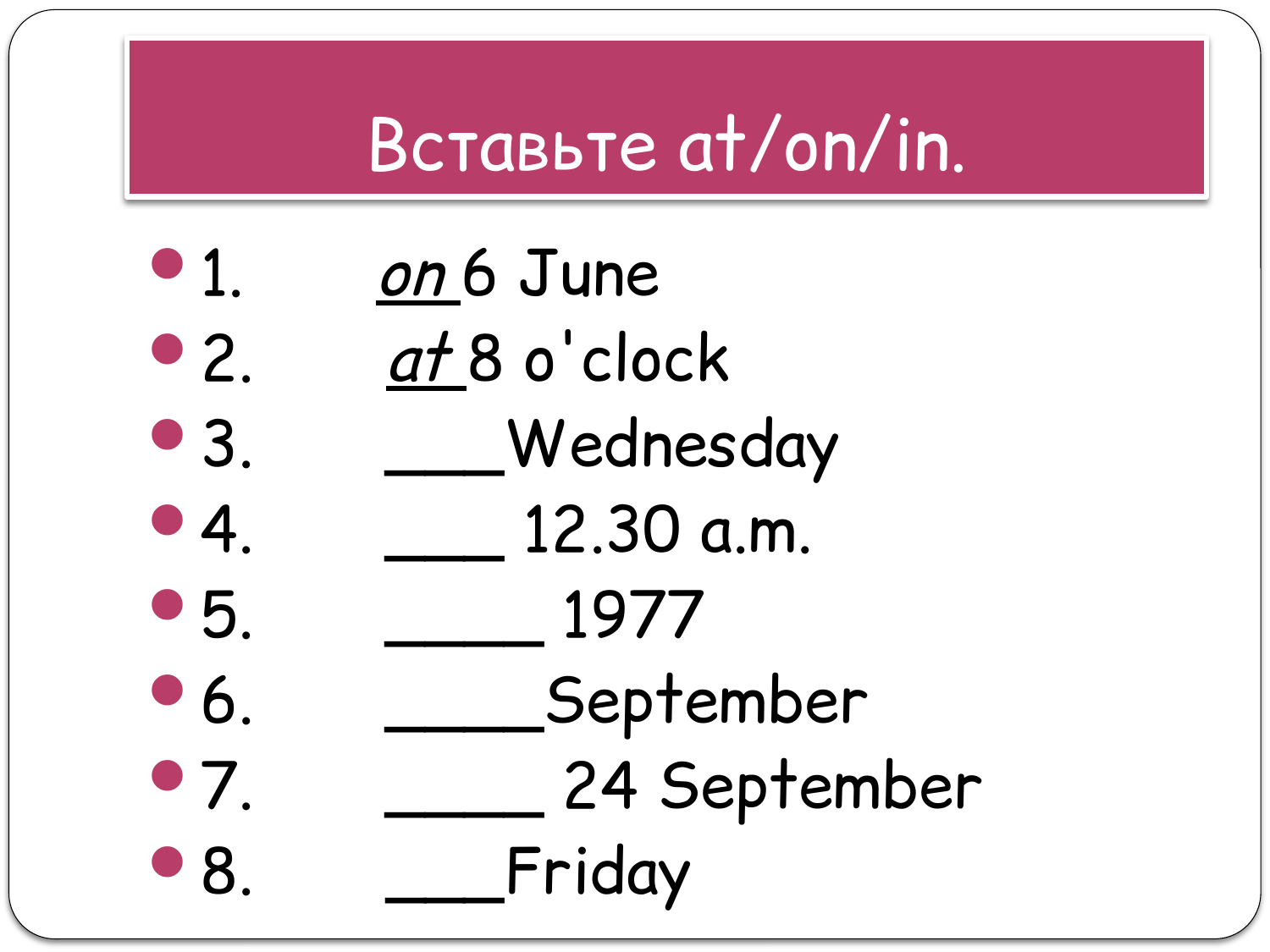

# Вставьте at/on/in.
1.       on 6 June
2.       at 8 o'clock
3.       ___Wednesday
4.       ___ 12.30 a.m.
5.       ____ 1977
6.       ____September
7.       ____ 24 September
8.       ___Friday